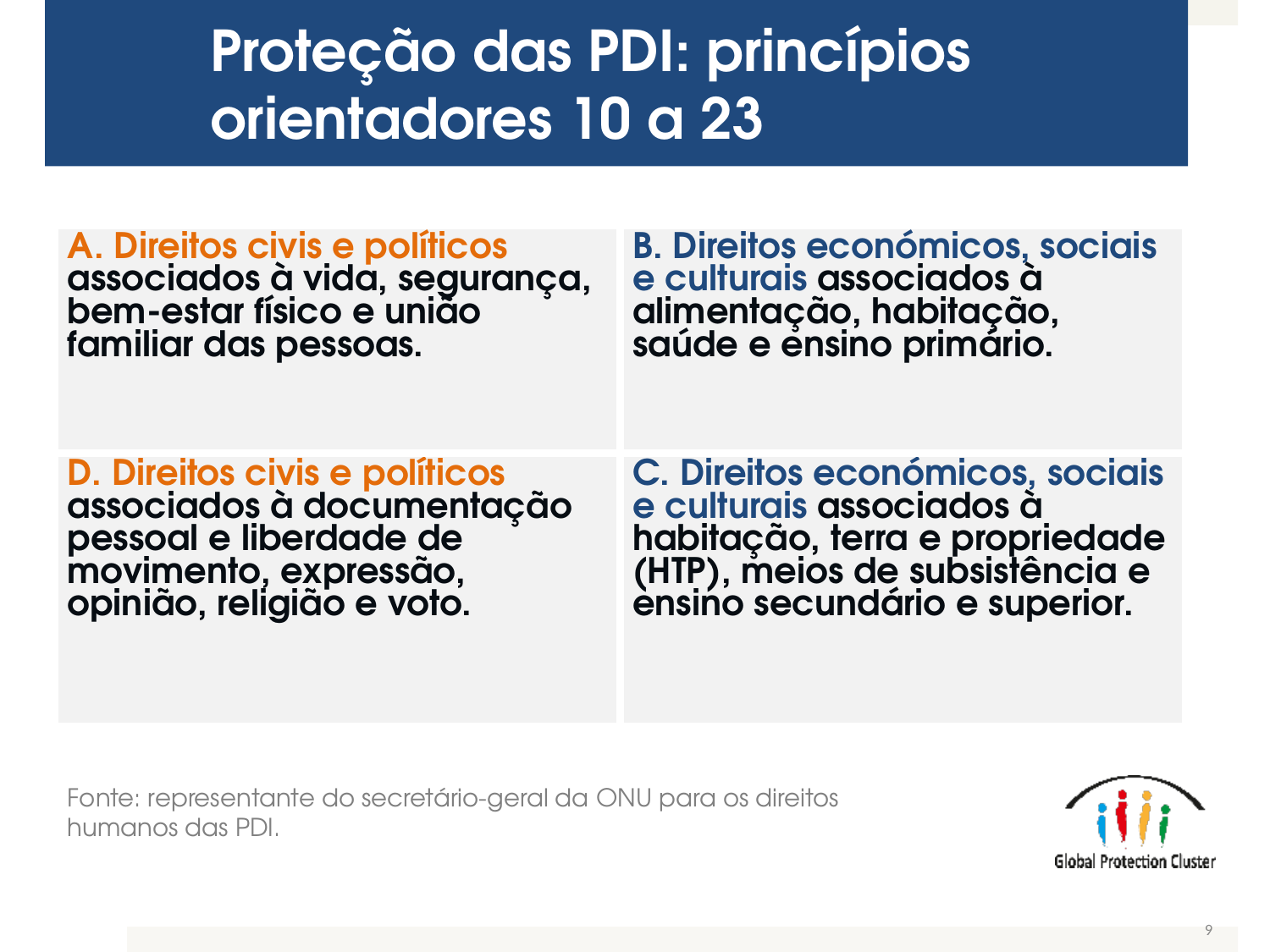

# Proteção das PDI: princípios orientadores 10 a 23
| A. Direitos civis e políticos associados à vida, segurança, bem-estar físico e união familiar das pessoas. | B. Direitos económicos, sociais e culturais associados à alimentação, habitação, saúde e ensino primário. |
| --- | --- |
| D. Direitos civis e políticos associados à documentação pessoal e liberdade de movimento, expressão, opinião, religião e voto. | C. Direitos económicos, sociais e culturais associados à habitação, terra e propriedade (HTP), meios de subsistência e ensino secundário e superior. |
Fonte: representante do secretário-geral da ONU para os direitos humanos das PDI.